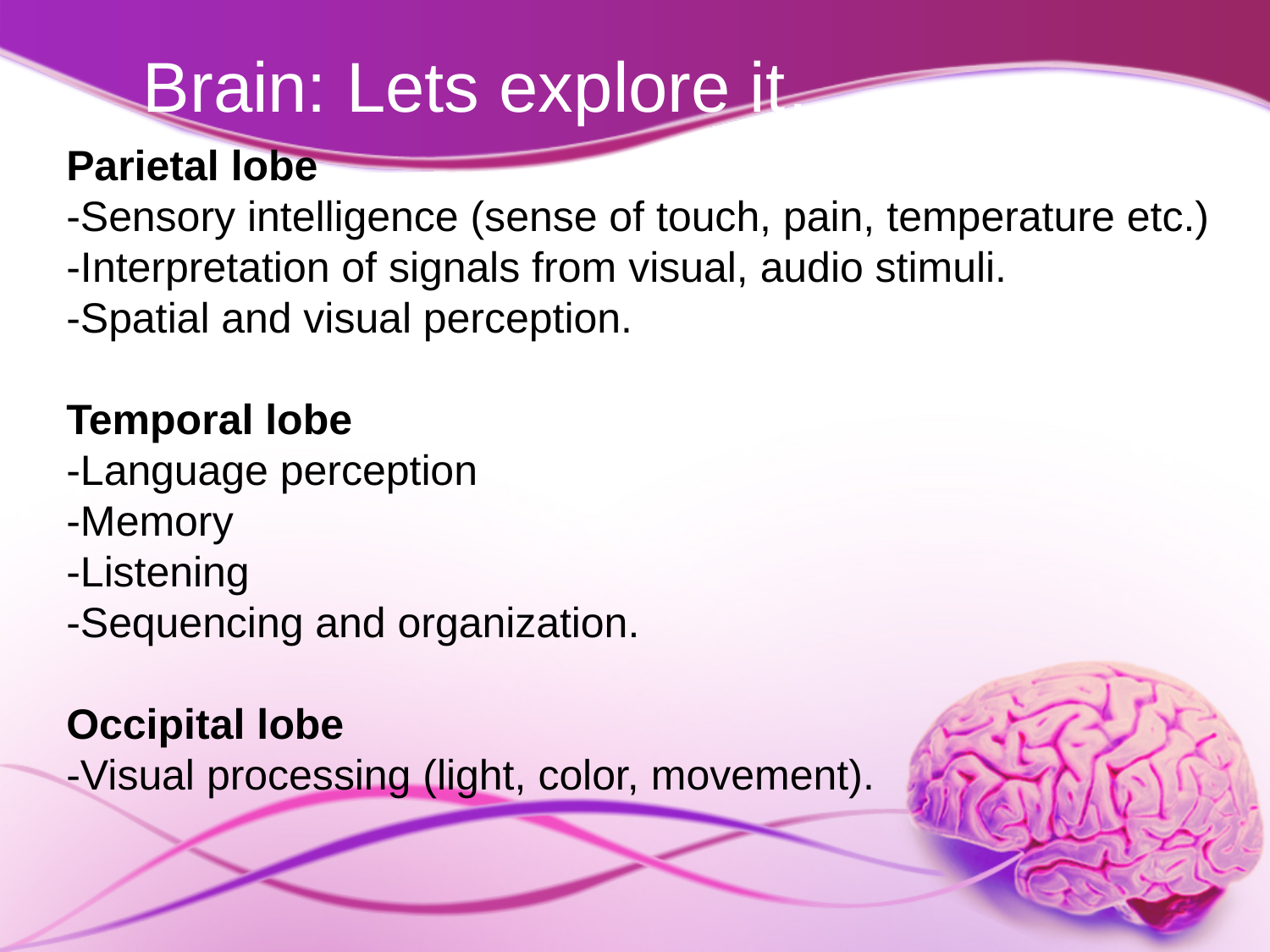

# Brain: Lets explore it…

Parietal lobe

Parietal lobe
-Sensory intelligence (sense of touch, pain, temperature etc.)
-Interpretation of signals from visual, audio stimuli.
-Spatial and visual perception.

Temporal lobe
-Language perception
-Memory
-Listening
-Sequencing and organization.

Occipital lobe
-Visual processing (light, color, movement).